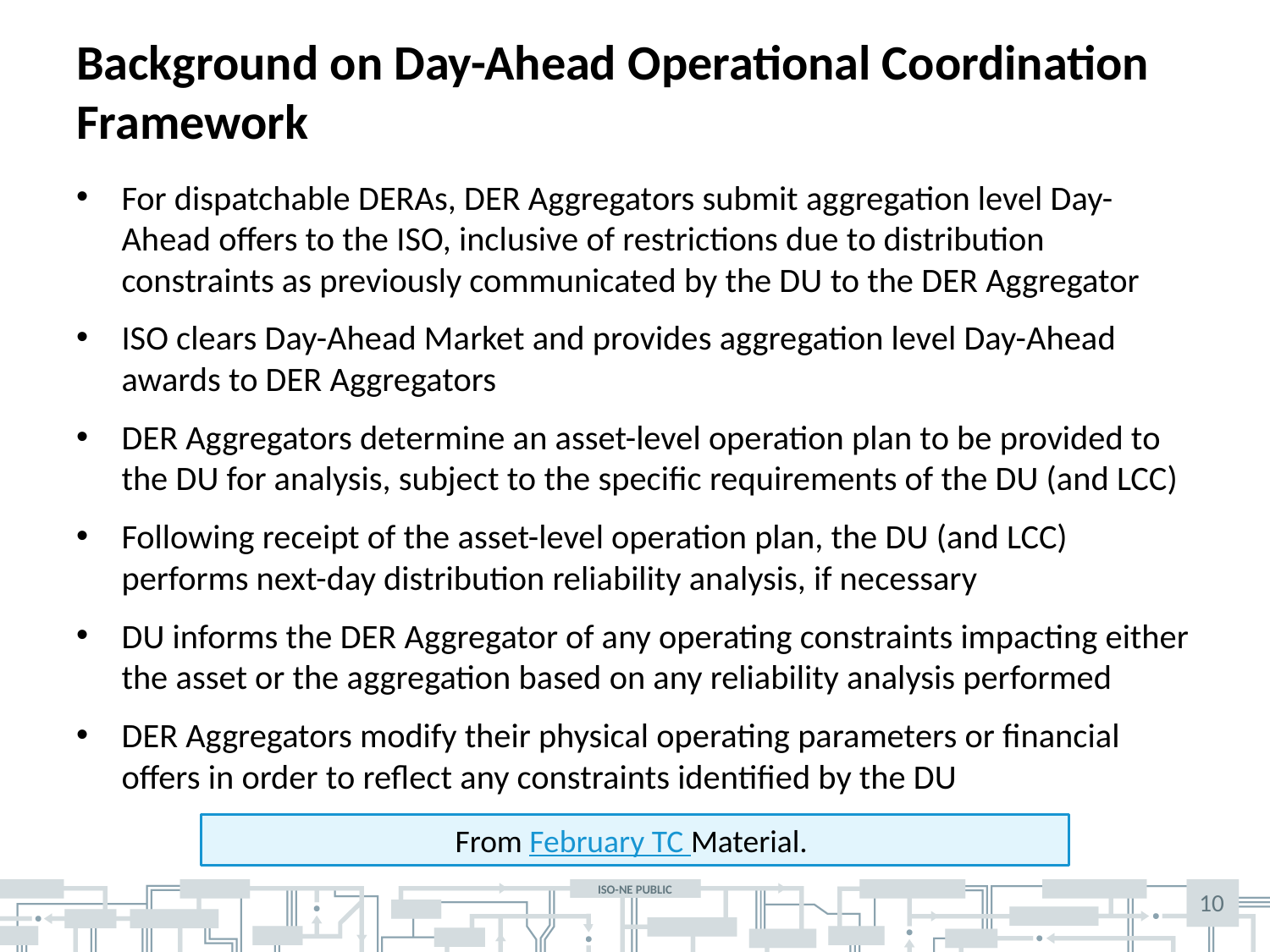

# Background on Day-Ahead Operational Coordination Framework
For dispatchable DERAs, DER Aggregators submit aggregation level Day-Ahead offers to the ISO, inclusive of restrictions due to distribution constraints as previously communicated by the DU to the DER Aggregator
ISO clears Day-Ahead Market and provides aggregation level Day-Ahead awards to DER Aggregators
DER Aggregators determine an asset-level operation plan to be provided to the DU for analysis, subject to the specific requirements of the DU (and LCC)
Following receipt of the asset-level operation plan, the DU (and LCC) performs next-day distribution reliability analysis, if necessary
DU informs the DER Aggregator of any operating constraints impacting either the asset or the aggregation based on any reliability analysis performed
DER Aggregators modify their physical operating parameters or financial offers in order to reflect any constraints identified by the DU
From February TC Material.
10